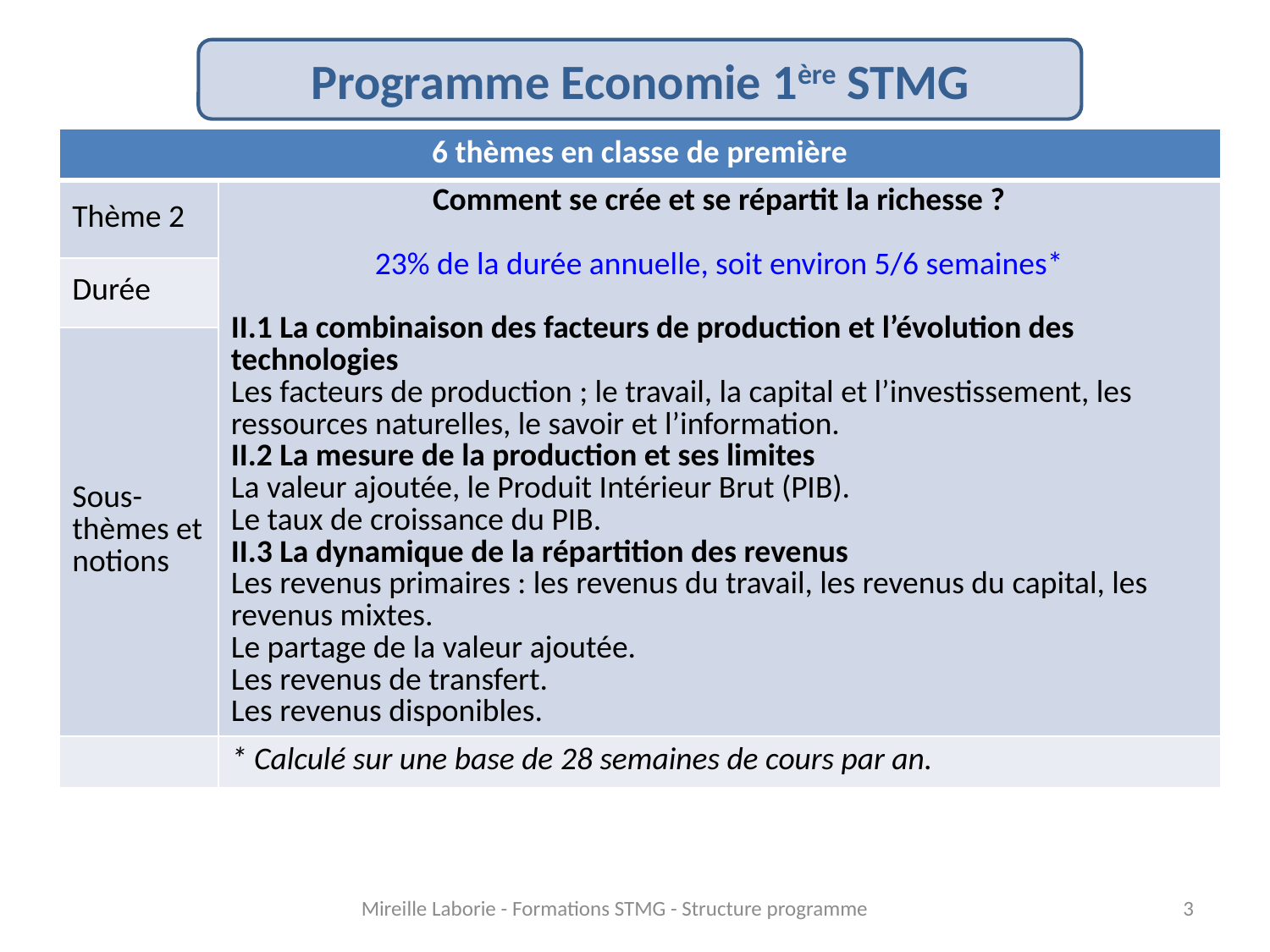

Programme Economie 1ère STMG
| 6 thèmes en classe de première |  |
| --- | --- |
| Thème 2 | Comment se crée et se répartit la richesse ? 23% de la durée annuelle, soit environ 5/6 semaines\* II.1 La combinaison des facteurs de production et l’évolution des technologies Les facteurs de production ; le travail, la capital et l’investissement, les ressources naturelles, le savoir et l’information. II.2 La mesure de la production et ses limites La valeur ajoutée, le Produit Intérieur Brut (PIB). Le taux de croissance du PIB. II.3 La dynamique de la répartition des revenus Les revenus primaires : les revenus du travail, les revenus du capital, les revenus mixtes. Le partage de la valeur ajoutée. Les revenus de transfert. Les revenus disponibles. |
| Durée |  |
| Sous-thèmes et notions |  |
|  | \* Calculé sur une base de 28 semaines de cours par an. |
Mireille Laborie - Formations STMG - Structure programme
3